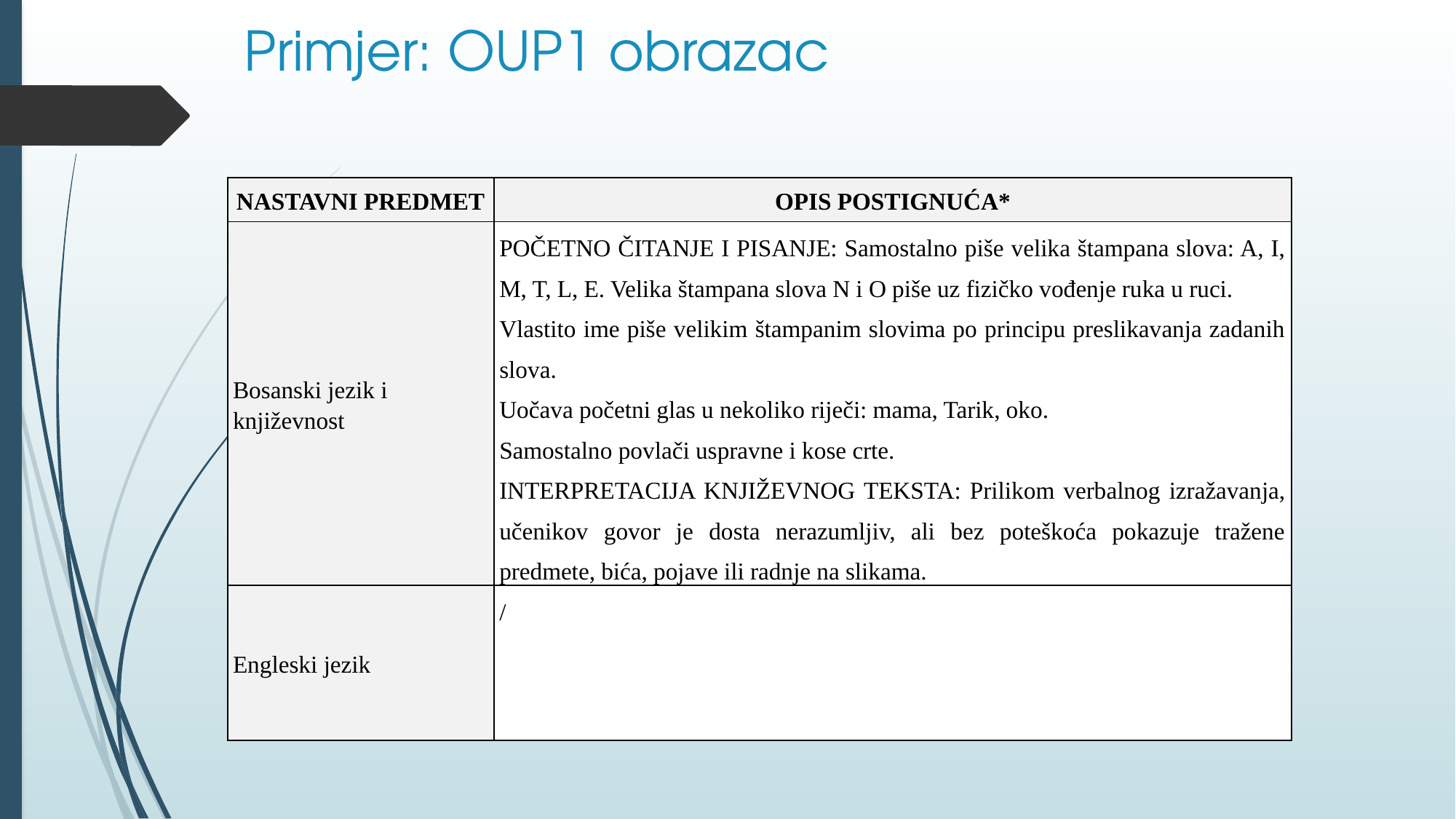

# Primjer: OUP1 obrazac
| NASTAVNI PREDMET | OPIS POSTIGNUĆA\* |
| --- | --- |
| Bosanski jezik i književnost | POČETNO ČITANJE I PISANJE: Samostalno piše velika štampana slova: A, I, M, T, L, E. Velika štampana slova N i O piše uz fizičko vođenje ruka u ruci. Vlastito ime piše velikim štampanim slovima po principu preslikavanja zadanih slova. Uočava početni glas u nekoliko riječi: mama, Tarik, oko. Samostalno povlači uspravne i kose crte. INTERPRETACIJA KNJIŽEVNOG TEKSTA: Prilikom verbalnog izražavanja, učenikov govor je dosta nerazumljiv, ali bez poteškoća pokazuje tražene predmete, bića, pojave ili radnje na slikama. |
| Engleski jezik | / |